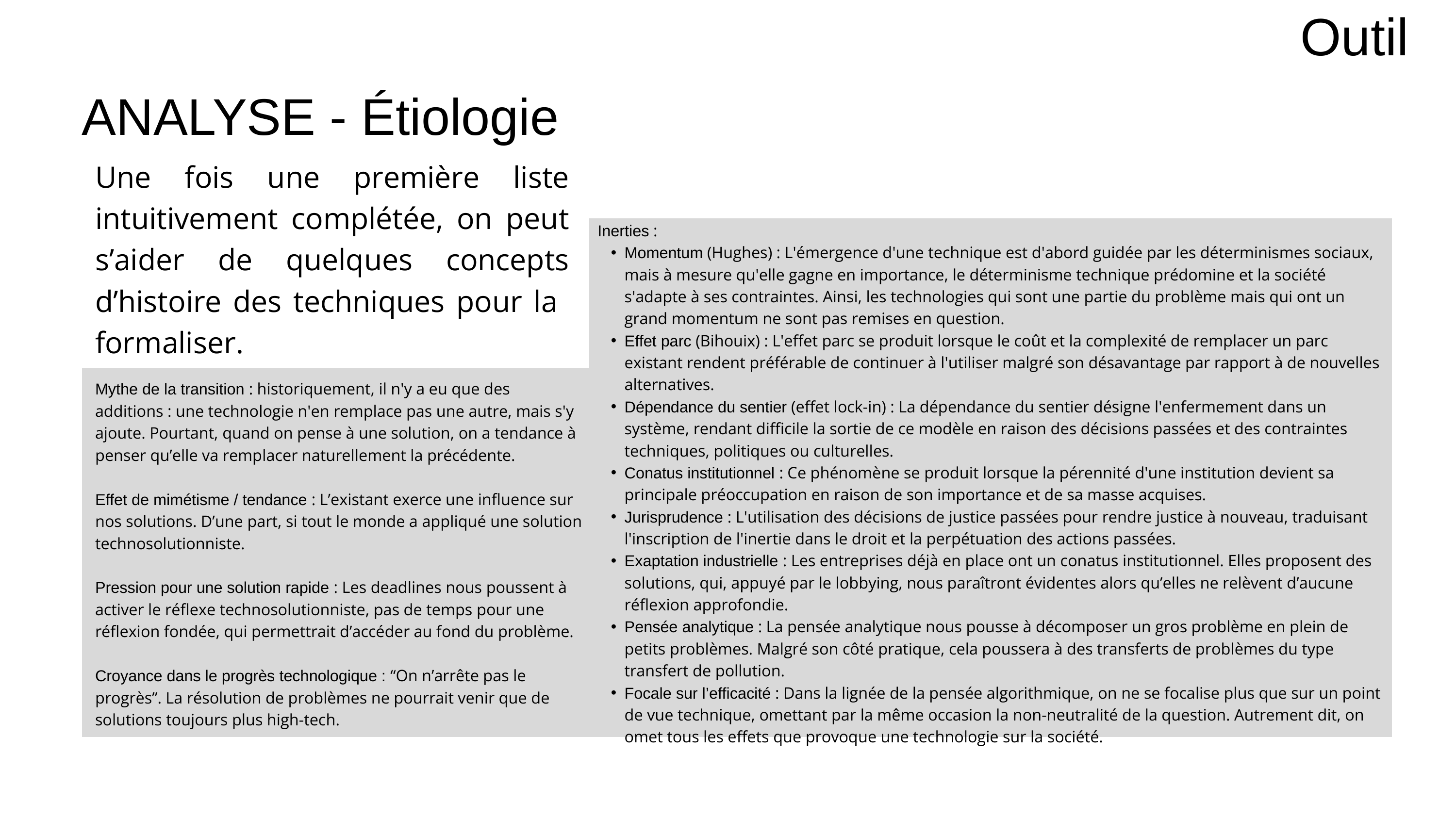

Outil
ANALYSE - Étiologie
Une fois une première liste intuitivement complétée, on peut s’aider de quelques concepts d’histoire des techniques pour la  formaliser.
Inerties :
Momentum (Hughes) : L'émergence d'une technique est d'abord guidée par les déterminismes sociaux, mais à mesure qu'elle gagne en importance, le déterminisme technique prédomine et la société s'adapte à ses contraintes. Ainsi, les technologies qui sont une partie du problème mais qui ont un grand momentum ne sont pas remises en question.
Effet parc (Bihouix) : L'effet parc se produit lorsque le coût et la complexité de remplacer un parc existant rendent préférable de continuer à l'utiliser malgré son désavantage par rapport à de nouvelles alternatives.
Dépendance du sentier (effet lock-in) : La dépendance du sentier désigne l'enfermement dans un système, rendant difficile la sortie de ce modèle en raison des décisions passées et des contraintes techniques, politiques ou culturelles.
Conatus institutionnel : Ce phénomène se produit lorsque la pérennité d'une institution devient sa principale préoccupation en raison de son importance et de sa masse acquises.
Jurisprudence : L'utilisation des décisions de justice passées pour rendre justice à nouveau, traduisant l'inscription de l'inertie dans le droit et la perpétuation des actions passées.
Exaptation industrielle : Les entreprises déjà en place ont un conatus institutionnel. Elles proposent des solutions, qui, appuyé par le lobbying, nous paraîtront évidentes alors qu’elles ne relèvent d’aucune réflexion approfondie.
Pensée analytique : La pensée analytique nous pousse à décomposer un gros problème en plein de petits problèmes. Malgré son côté pratique, cela poussera à des transferts de problèmes du type transfert de pollution.
Focale sur l’efficacité : Dans la lignée de la pensée algorithmique, on ne se focalise plus que sur un point de vue technique, omettant par la même occasion la non-neutralité de la question. Autrement dit, on omet tous les effets que provoque une technologie sur la société.

Mythe de la transition : historiquement, il n'y a eu que des additions : une technologie n'en remplace pas une autre, mais s'y ajoute. Pourtant, quand on pense à une solution, on a tendance à penser qu’elle va remplacer naturellement la précédente.

Effet de mimétisme / tendance : L’existant exerce une influence sur nos solutions. D’une part, si tout le monde a appliqué une solution technosolutionniste.

Pression pour une solution rapide : Les deadlines nous poussent à activer le réflexe technosolutionniste, pas de temps pour une réflexion fondée, qui permettrait d’accéder au fond du problème.

Croyance dans le progrès technologique : “On n’arrête pas le progrès”. La résolution de problèmes ne pourrait venir que de solutions toujours plus high-tech.